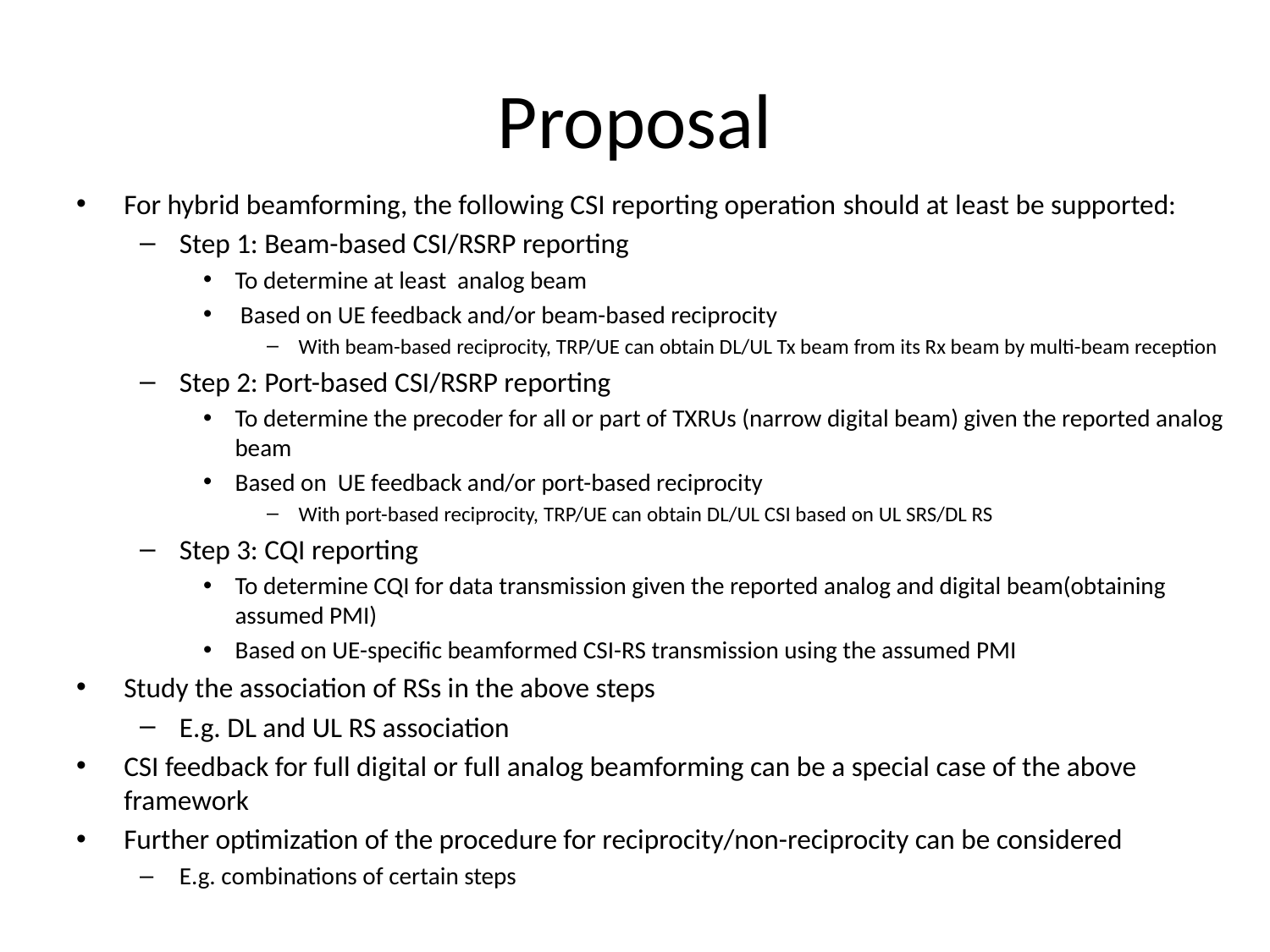

# Proposal
For hybrid beamforming, the following CSI reporting operation should at least be supported:
Step 1: Beam-based CSI/RSRP reporting
To determine at least  analog beam
 Based on UE feedback and/or beam-based reciprocity
With beam-based reciprocity, TRP/UE can obtain DL/UL Tx beam from its Rx beam by multi-beam reception
Step 2: Port-based CSI/RSRP reporting
To determine the precoder for all or part of TXRUs (narrow digital beam) given the reported analog beam
Based on  UE feedback and/or port-based reciprocity
With port-based reciprocity, TRP/UE can obtain DL/UL CSI based on UL SRS/DL RS
Step 3: CQI reporting
To determine CQI for data transmission given the reported analog and digital beam(obtaining assumed PMI)
Based on UE-specific beamformed CSI-RS transmission using the assumed PMI
Study the association of RSs in the above steps
E.g. DL and UL RS association
CSI feedback for full digital or full analog beamforming can be a special case of the above framework
Further optimization of the procedure for reciprocity/non-reciprocity can be considered
E.g. combinations of certain steps